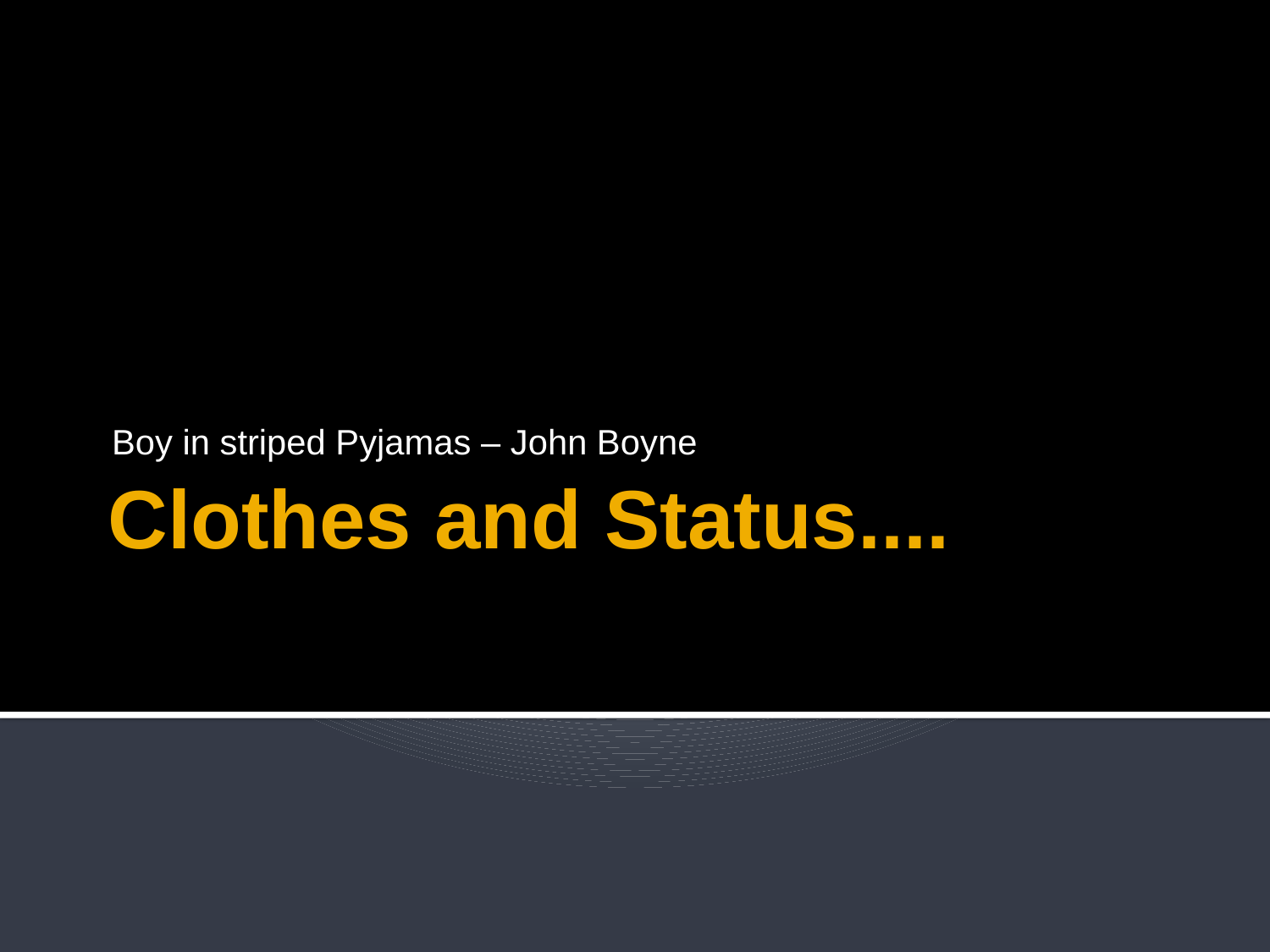

Boy in striped Pyjamas – John Boyne
# Clothes and Status....